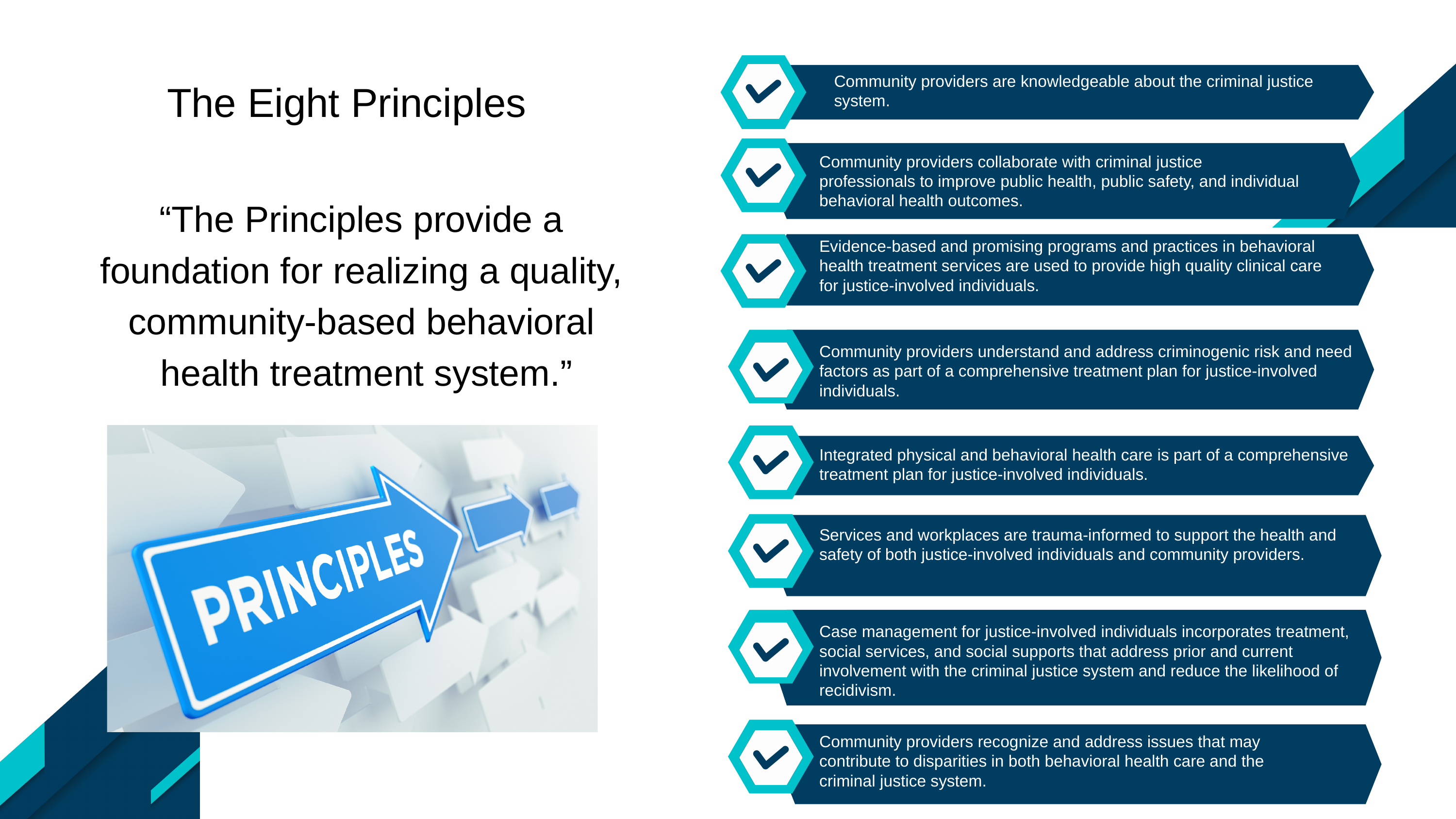

Community providers are knowledgeable about the criminal justice system.
The Eight Principles

Community providers collaborate with criminal justice professionals to improve public health, public safety, and individual behavioral health outcomes.
“The Principles provide a
foundation for realizing a quality,
community-based behavioral
health treatment system.”

Evidence-based and promising programs and practices in behavioral health treatment services are used to provide high quality clinical care for justice-involved individuals.

Community providers understand and address criminogenic risk and need factors as part of a comprehensive treatment plan for justice-involved individuals.

Integrated physical and behavioral health care is part of a comprehensive treatment plan for justice-involved individuals.

Services and workplaces are trauma-informed to support the health and safety of both justice-involved individuals and community providers.

Case management for justice-involved individuals incorporates treatment, social services, and social supports that address prior and current involvement with the criminal justice system and reduce the likelihood of recidivism.

Community providers recognize and address issues that may contribute to disparities in both behavioral health care and the criminal justice system.